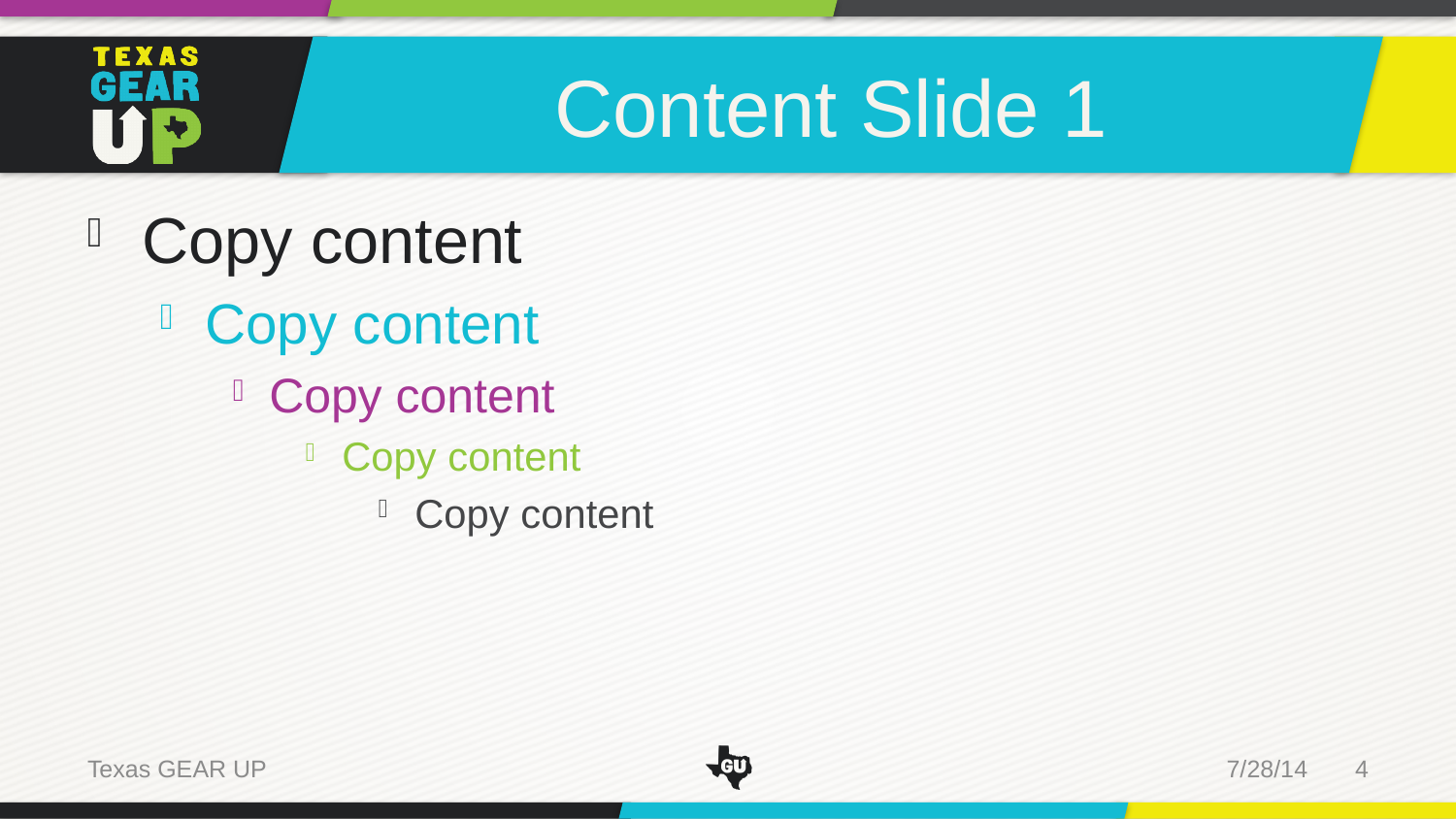

Content Slide 1
Copy content
Copy content
Copy content
Copy content
Copy content
7/28/14
4
Texas GEAR UP